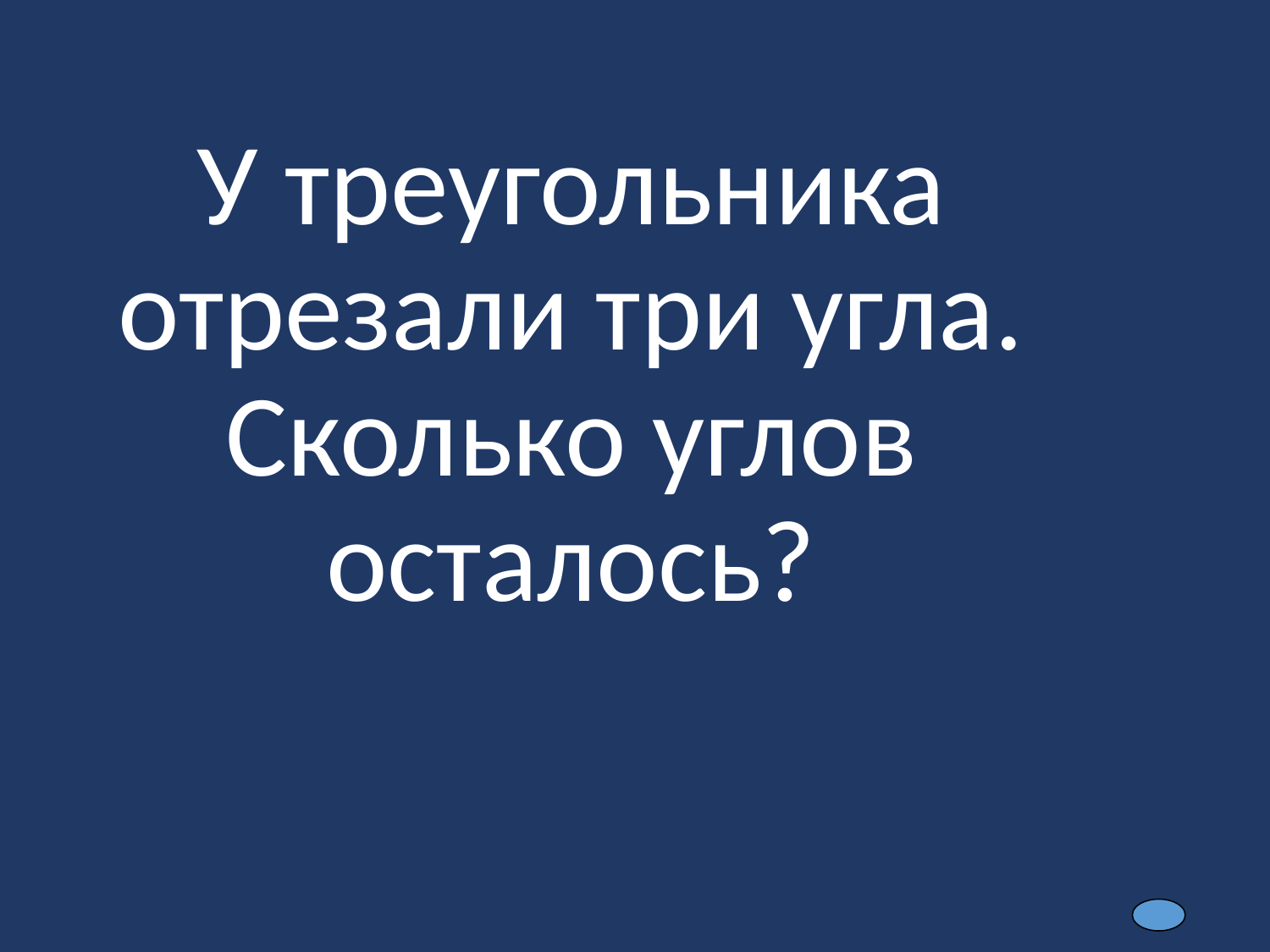

У треугольника отрезали три угла. Сколько углов осталось?